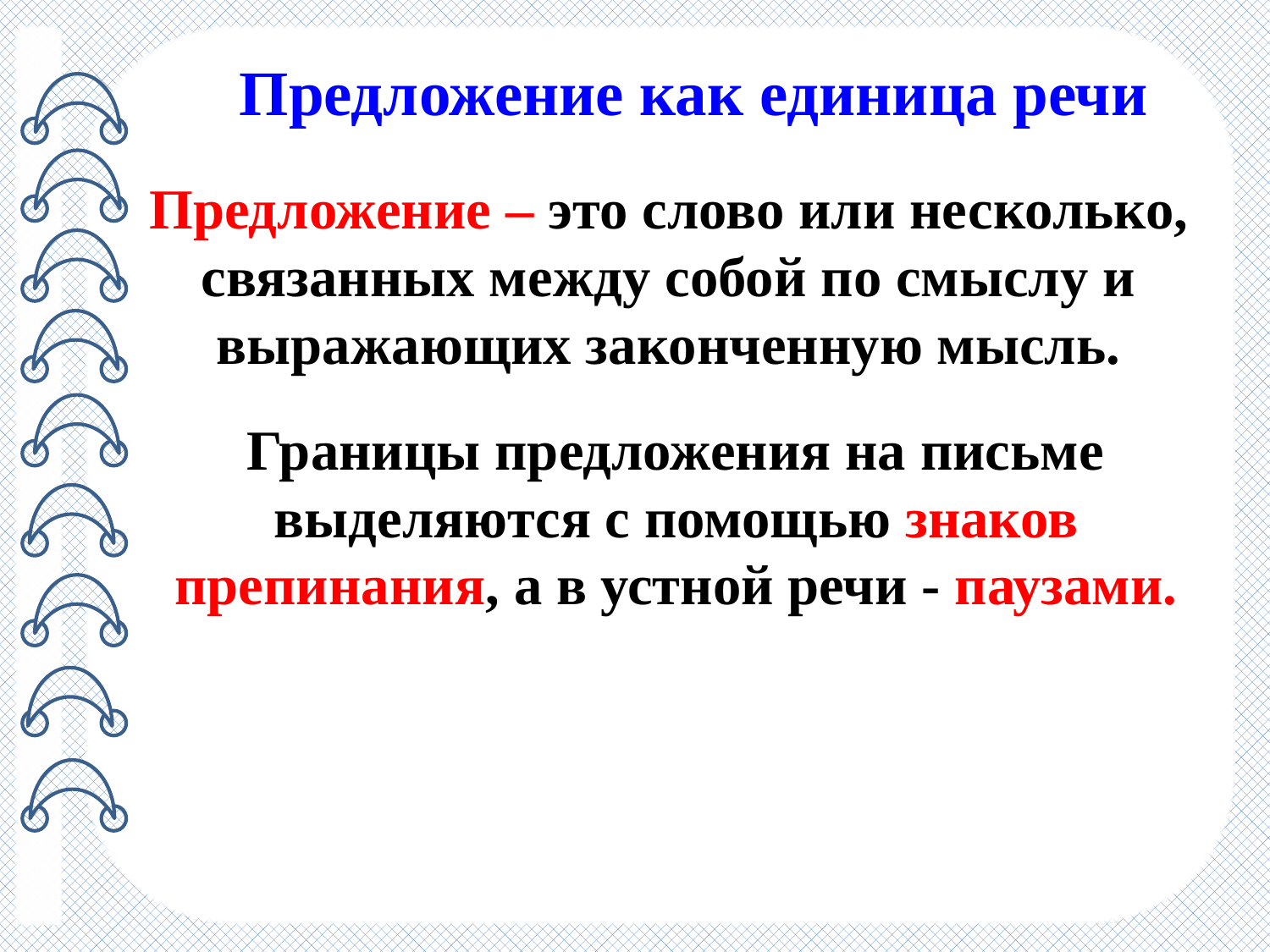

Предложение как единица речи
Предложение – это слово или несколько,
связанных между собой по смыслу и
выражающих законченную мысль.
Границы предложения на письме выделяются с помощью знаков препинания, а в устной речи - паузами.